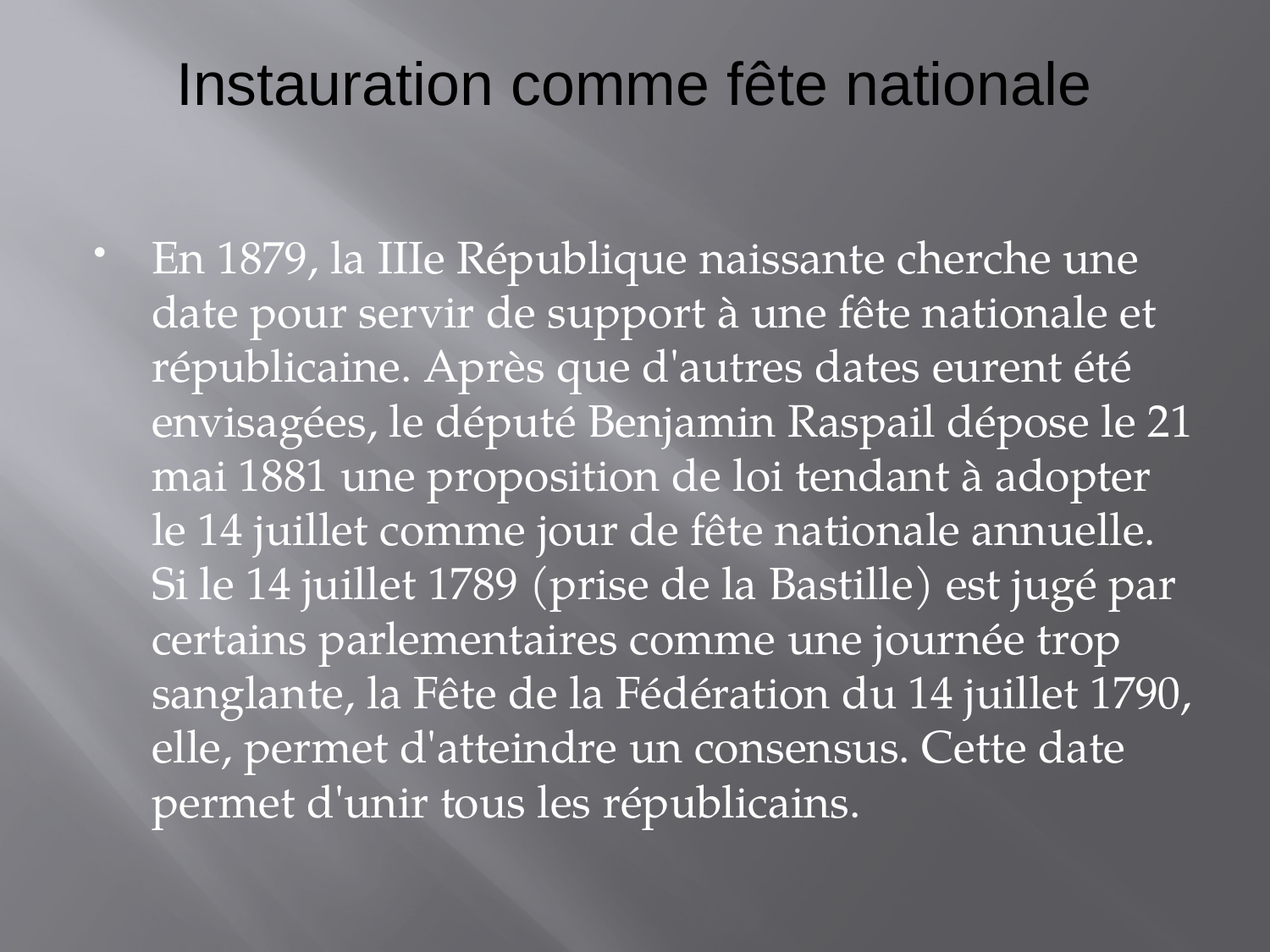

# Instauration comme fête nationale
En 1879, la IIIe République naissante cherche une date pour servir de support à une fête nationale et républicaine. Après que d'autres dates eurent été envisagées, le député Benjamin Raspail dépose le 21 mai 1881 une proposition de loi tendant à adopter le 14 juillet comme jour de fête nationale annuelle. Si le 14 juillet 1789 (prise de la Bastille) est jugé par certains parlementaires comme une journée trop sanglante, la Fête de la Fédération du 14 juillet 1790, elle, permet d'atteindre un consensus. Cette date permet d'unir tous les républicains.